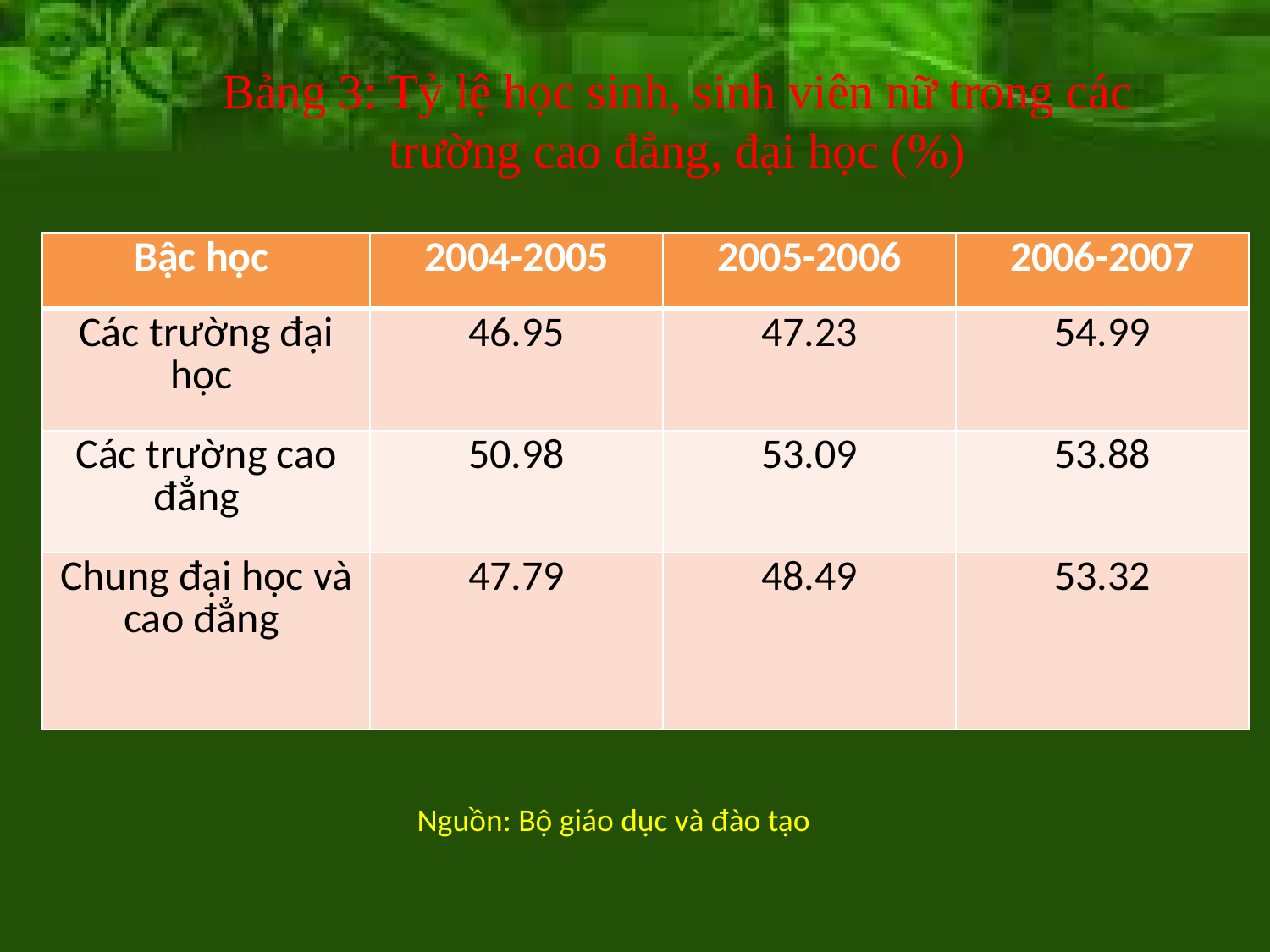

Bảng 3: Tỷ lệ học sinh, sinh viên nữ trong các trường cao đẳng, đại học (%)
| Bậc học | 2004-2005 | 2005-2006 | 2006-2007 |
| --- | --- | --- | --- |
| Các trường đại học | 46.95 | 47.23 | 54.99 |
| Các trường cao đẳng | 50.98 | 53.09 | 53.88 |
| Chung đại học và cao đẳng | 47.79 | 48.49 | 53.32 |
Nguồn: Bộ giáo dục và đào tạo